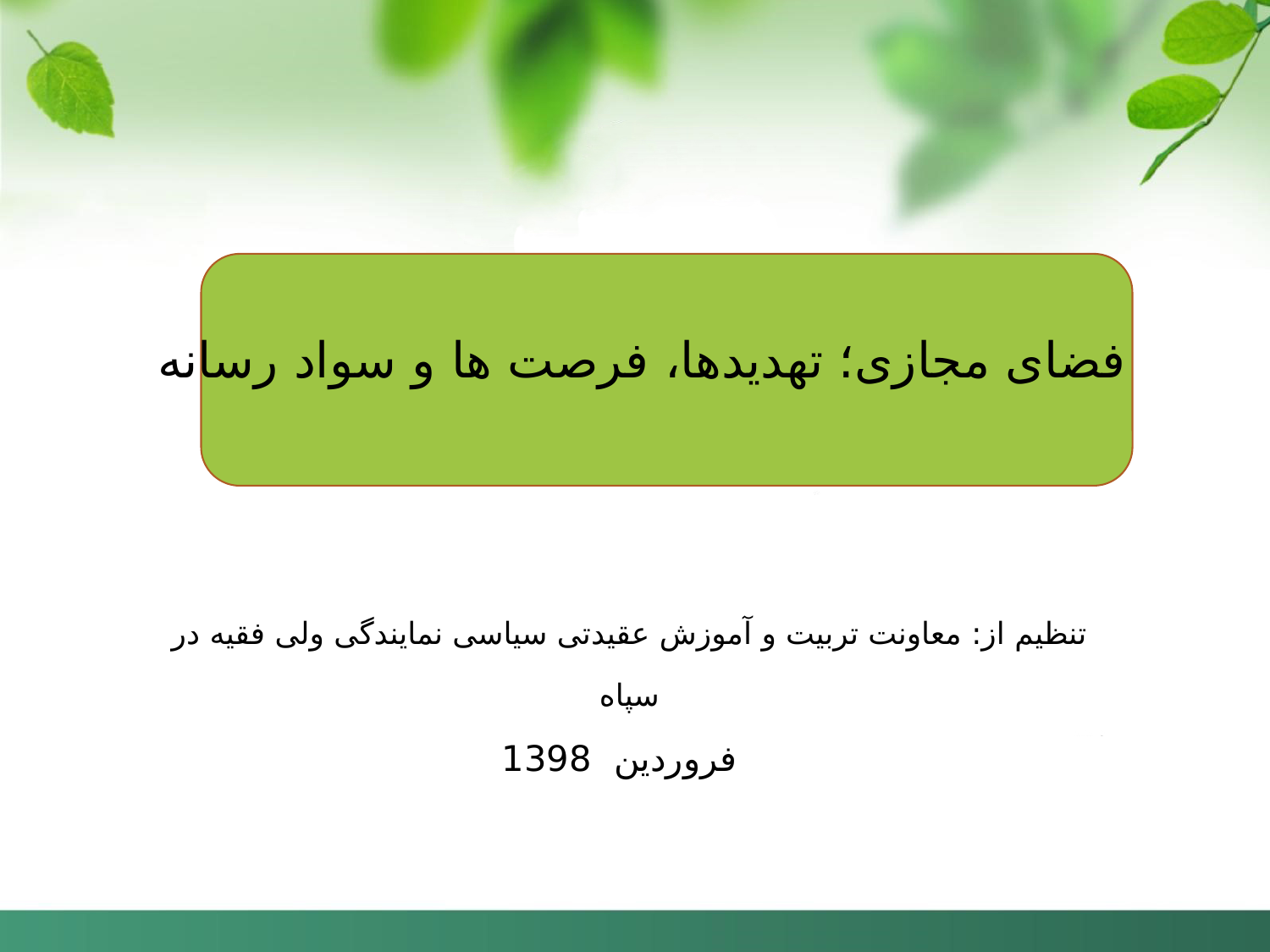

فضای مجازی؛ تهدیدها، فرصت ها و سواد رسانه
تنظیم از: معاونت تربیت و آموزش عقیدتی سیاسی نمایندگی ولی فقیه در سپاه
فروردین  1398